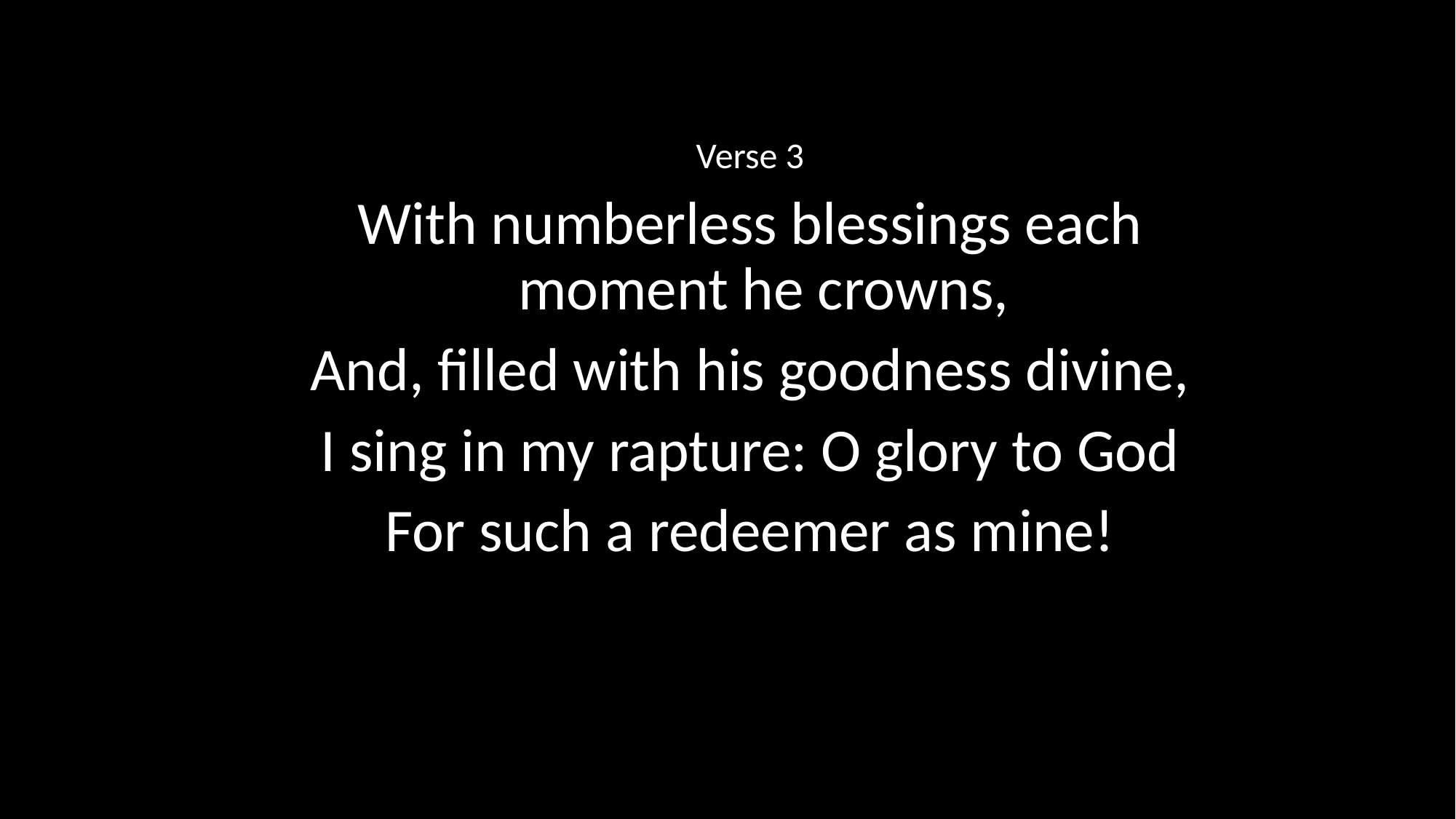

Verse 3
With numberless blessings each moment he crowns,
And, filled with his goodness divine,
I sing in my rapture: O glory to God
For such a redeemer as mine!